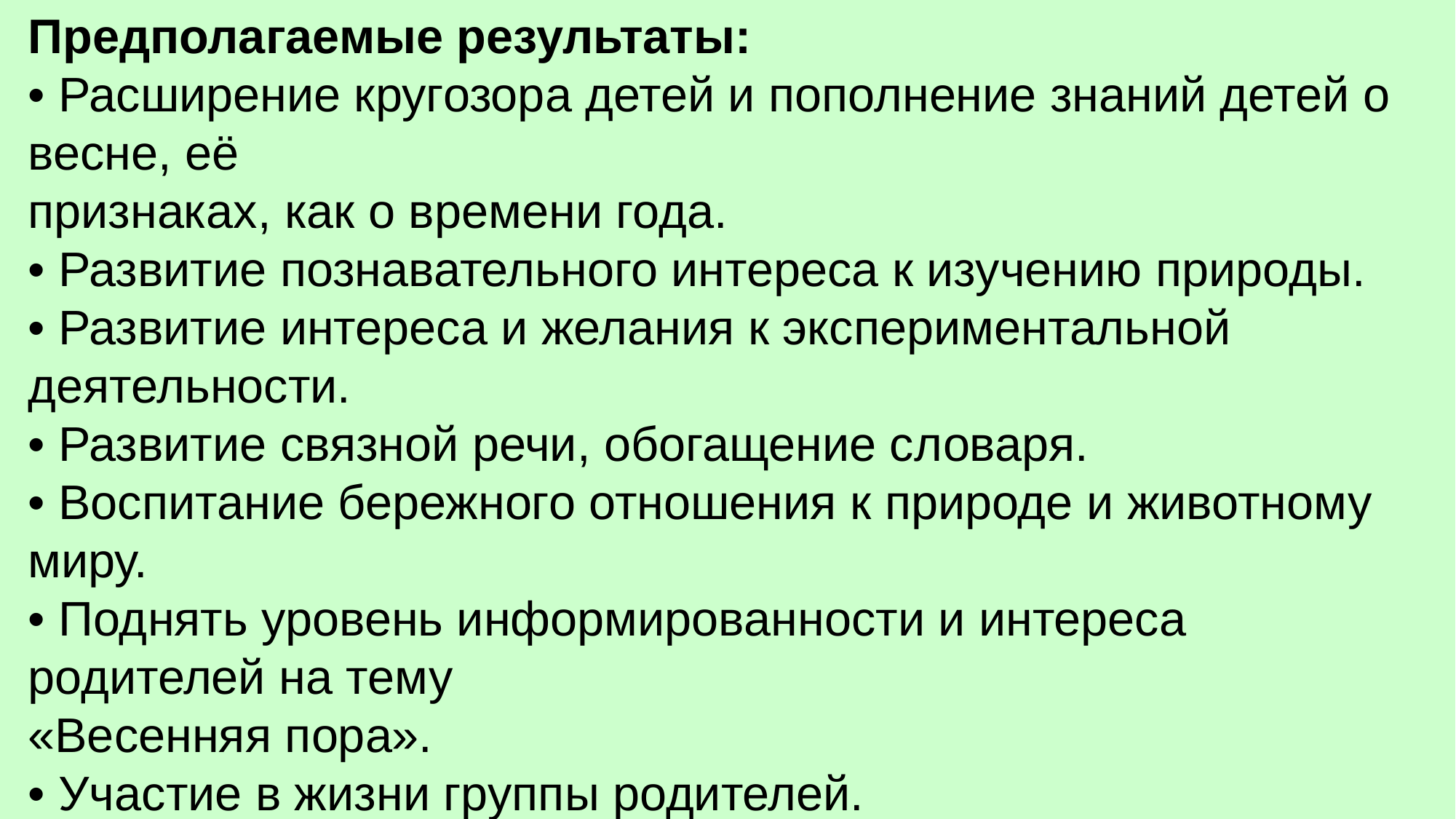

Предполагаемые результаты:
• Расширение кругозора детей и пополнение знаний детей о весне, её
признаках, как о времени года.
• Развитие познавательного интереса к изучению природы.
• Развитие интереса и желания к экспериментальной деятельности.
• Развитие связной речи, обогащение словаря.
• Воспитание бережного отношения к природе и животному миру.
• Поднять уровень информированности и интереса родителей на тему
«Весенняя пора».
• Участие в жизни группы родителей.
• Поднять интерес к совместной работе детей и родителей.